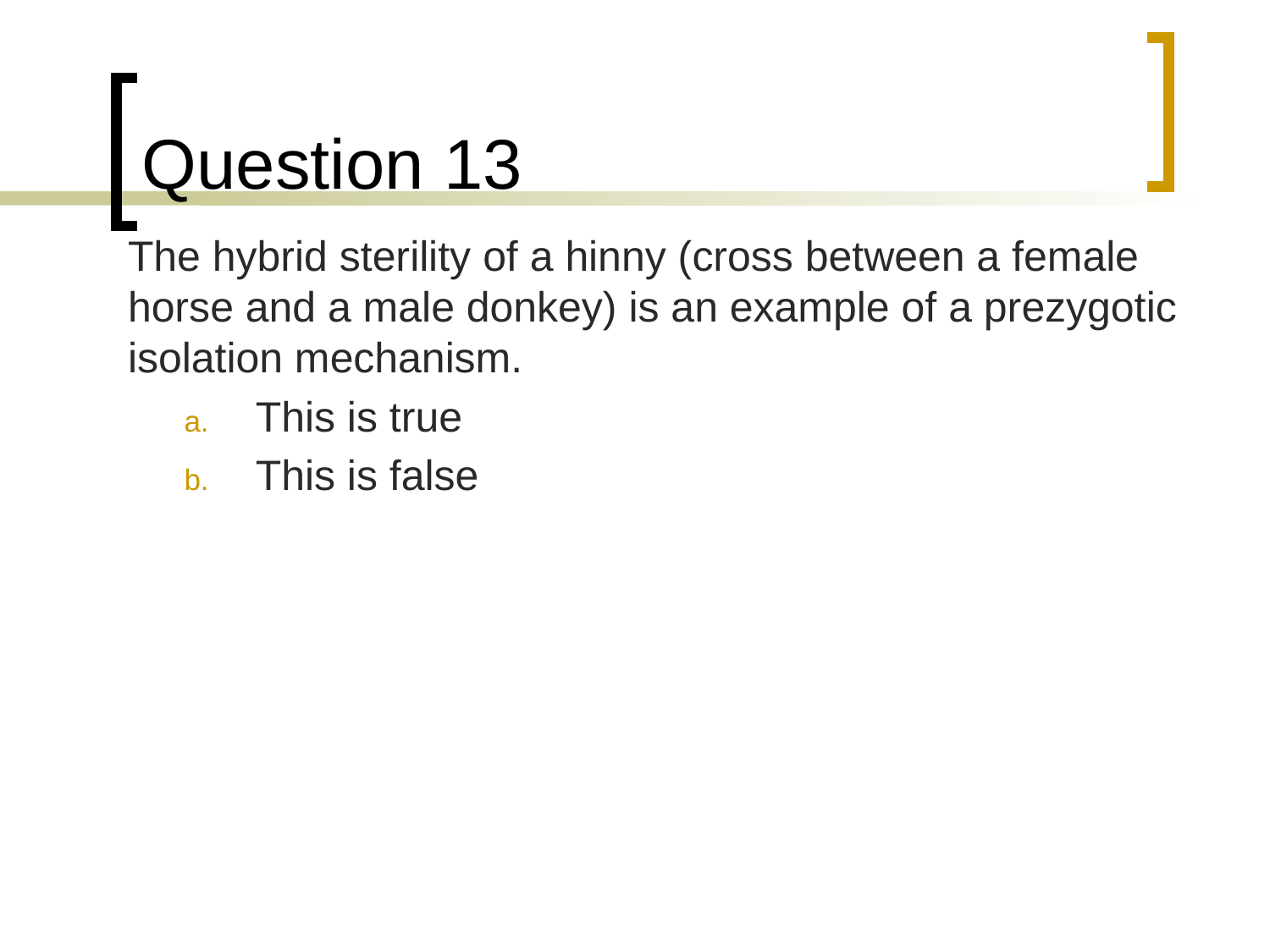

# Question 13
	The hybrid sterility of a hinny (cross between a female horse and a male donkey) is an example of a prezygotic isolation mechanism.
This is true
This is false